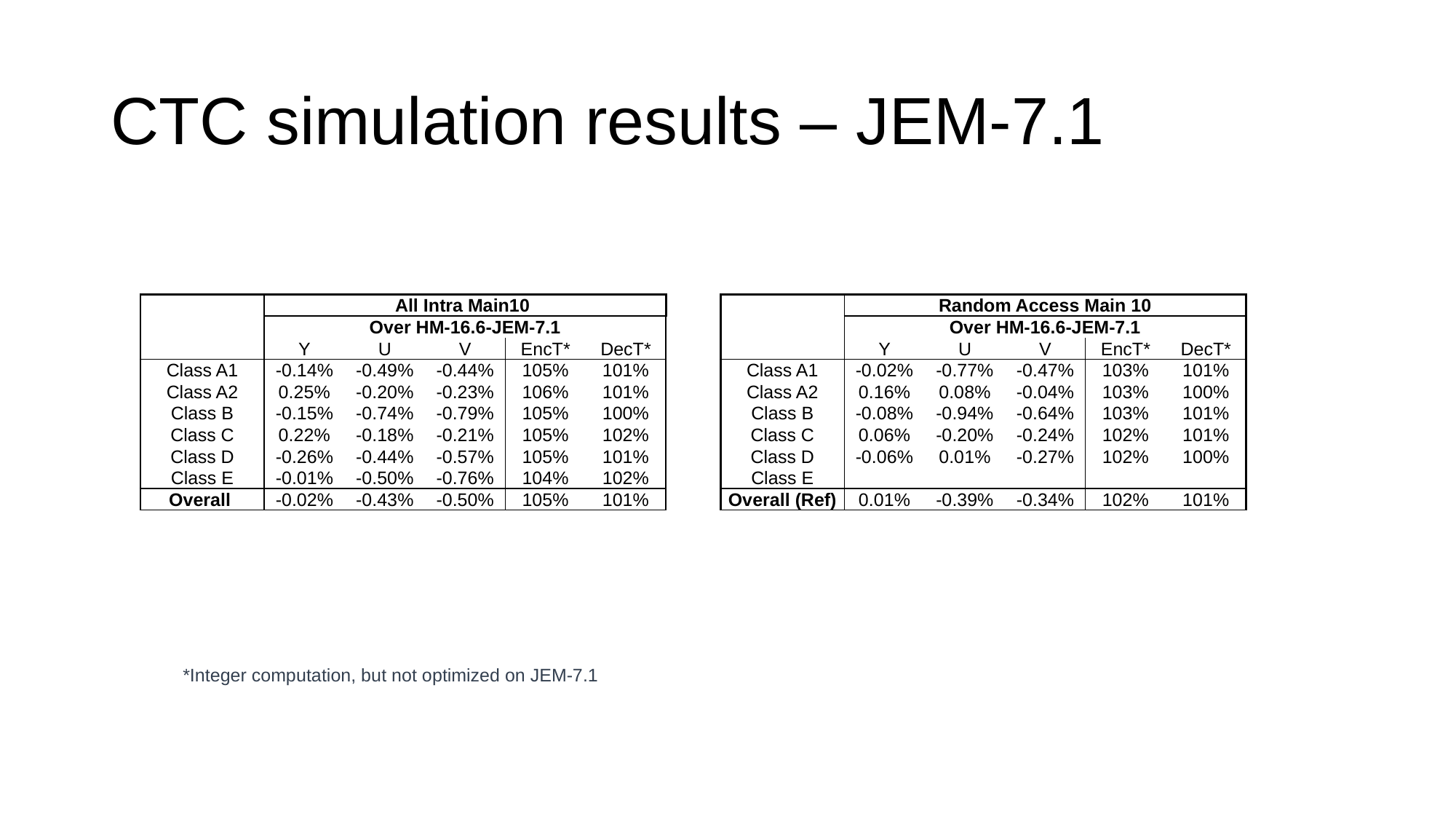

# CTC simulation results – JEM-7.1
|  | All Intra Main10 |  |  |  |  |
| --- | --- | --- | --- | --- | --- |
|  | Over HM-16.6-JEM-7.1 |  |  |  |  |
|  | Y | U | V | EncT\* | DecT\* |
| Class A1 | -0.14% | -0.49% | -0.44% | 105% | 101% |
| Class A2 | 0.25% | -0.20% | -0.23% | 106% | 101% |
| Class B | -0.15% | -0.74% | -0.79% | 105% | 100% |
| Class C | 0.22% | -0.18% | -0.21% | 105% | 102% |
| Class D | -0.26% | -0.44% | -0.57% | 105% | 101% |
| Class E | -0.01% | -0.50% | -0.76% | 104% | 102% |
| Overall | -0.02% | -0.43% | -0.50% | 105% | 101% |
|  | Random Access Main 10 |  |  |  |  |
| --- | --- | --- | --- | --- | --- |
|  | Over HM-16.6-JEM-7.1 |  |  |  |  |
|  | Y | U | V | EncT\* | DecT\* |
| Class A1 | -0.02% | -0.77% | -0.47% | 103% | 101% |
| Class A2 | 0.16% | 0.08% | -0.04% | 103% | 100% |
| Class B | -0.08% | -0.94% | -0.64% | 103% | 101% |
| Class C | 0.06% | -0.20% | -0.24% | 102% | 101% |
| Class D | -0.06% | 0.01% | -0.27% | 102% | 100% |
| Class E |  |  |  |  |  |
| Overall (Ref) | 0.01% | -0.39% | -0.34% | 102% | 101% |
*Integer computation, but not optimized on JEM-7.1